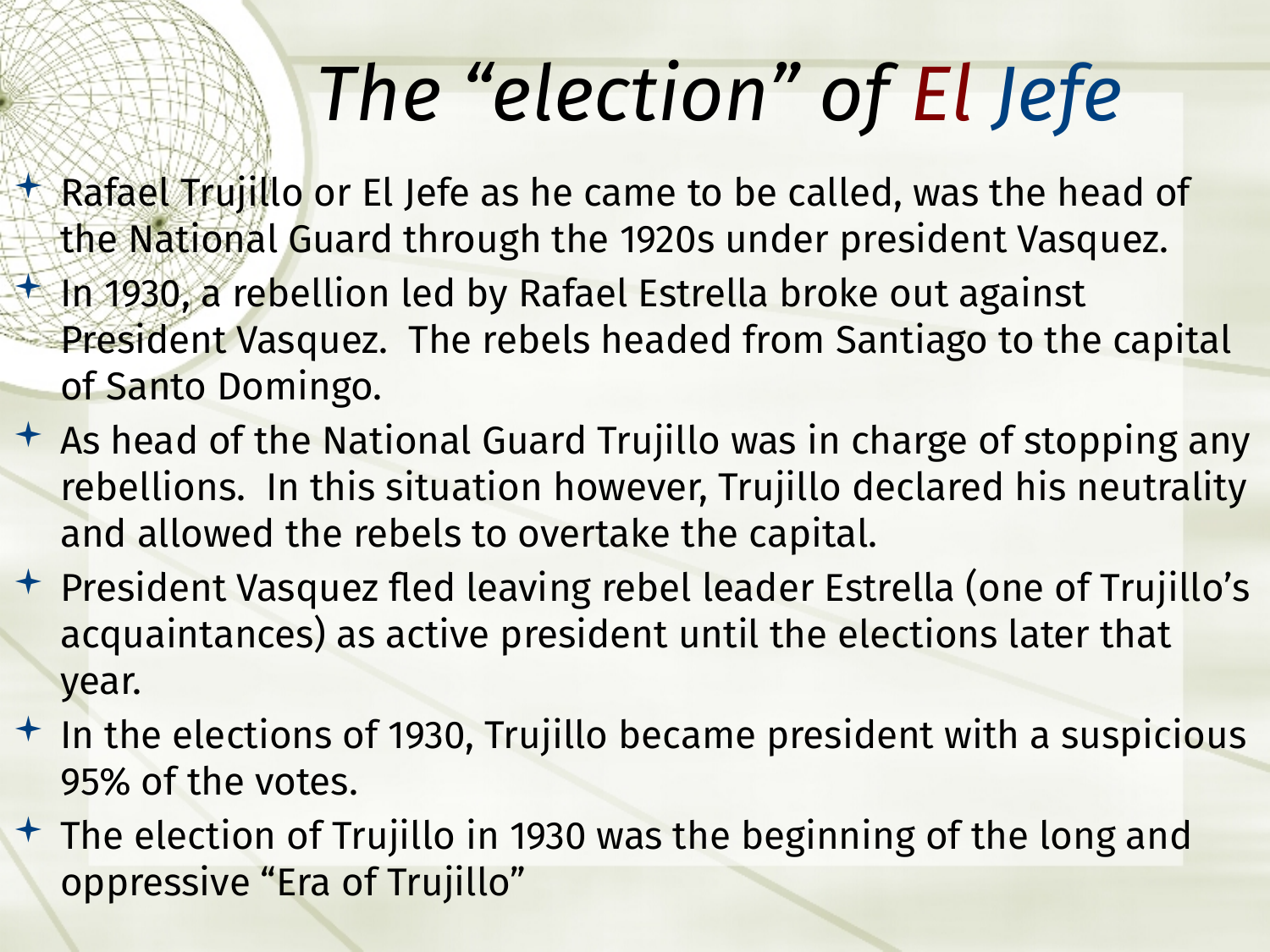

# The “election” of El Jefe
Rafael Trujillo or El Jefe as he came to be called, was the head of the National Guard through the 1920s under president Vasquez.
In 1930, a rebellion led by Rafael Estrella broke out against President Vasquez.  The rebels headed from Santiago to the capital of Santo Domingo.
As head of the National Guard Trujillo was in charge of stopping any rebellions.  In this situation however, Trujillo declared his neutrality and allowed the rebels to overtake the capital.
President Vasquez fled leaving rebel leader Estrella (one of Trujillo’s acquaintances) as active president until the elections later that year.
In the elections of 1930, Trujillo became president with a suspicious 95% of the votes.
The election of Trujillo in 1930 was the beginning of the long and oppressive “Era of Trujillo”